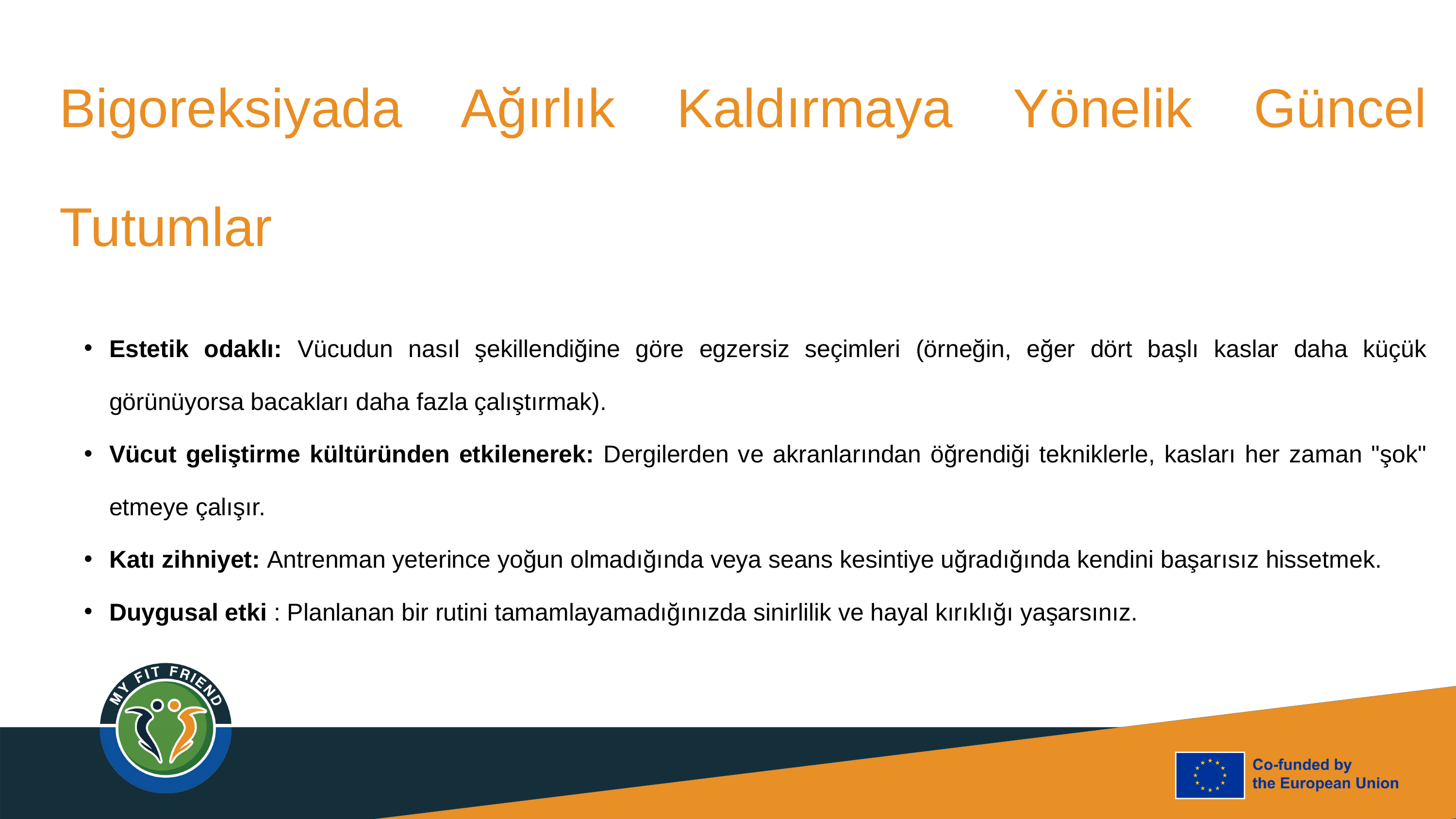

Bigoreksiyada Ağırlık Kaldırmaya Yönelik Güncel Tutumlar

Estetik odaklı: Vücudun nasıl şekillendiğine göre egzersiz seçimleri (örneğin, eğer dört başlı kaslar daha küçük görünüyorsa bacakları daha fazla çalıştırmak).
Vücut geliştirme kültüründen etkilenerek: Dergilerden ve akranlarından öğrendiği tekniklerle, kasları her zaman "şok" etmeye çalışır.
Katı zihniyet: Antrenman yeterince yoğun olmadığında veya seans kesintiye uğradığında kendini başarısız hissetmek.
Duygusal etki : Planlanan bir rutini tamamlayamadığınızda sinirlilik ve hayal kırıklığı yaşarsınız.